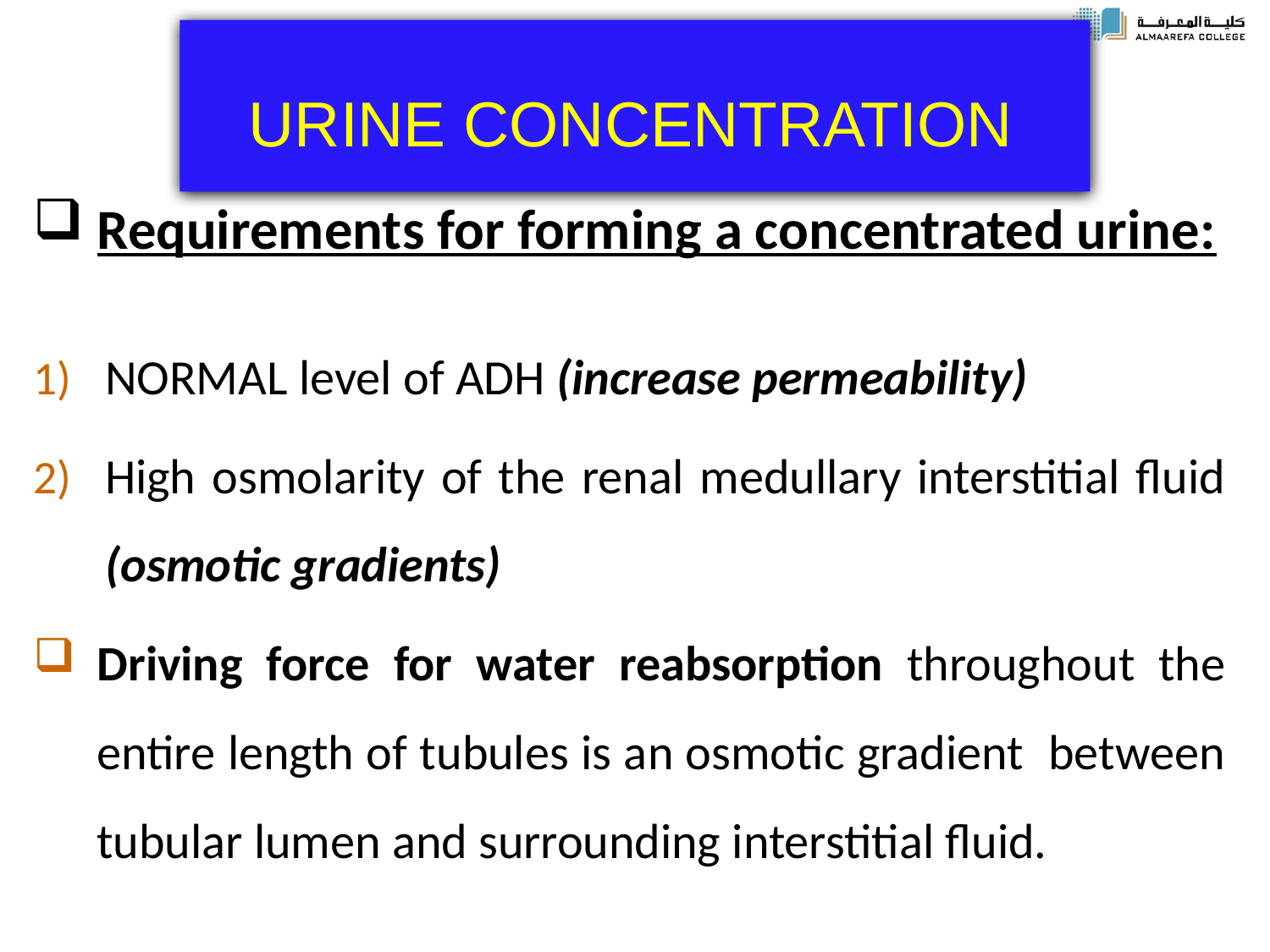

# URINE CONCENTRATION

Requirements for forming a concentrated urine:

NORMAL level of ADH (increase permeability)
High osmolarity of the renal medullary interstitial fluid (osmotic gradients)
Driving force for water reabsorption throughout the entire length of tubules is an osmotic gradient  between tubular lumen and surrounding interstitial fluid.